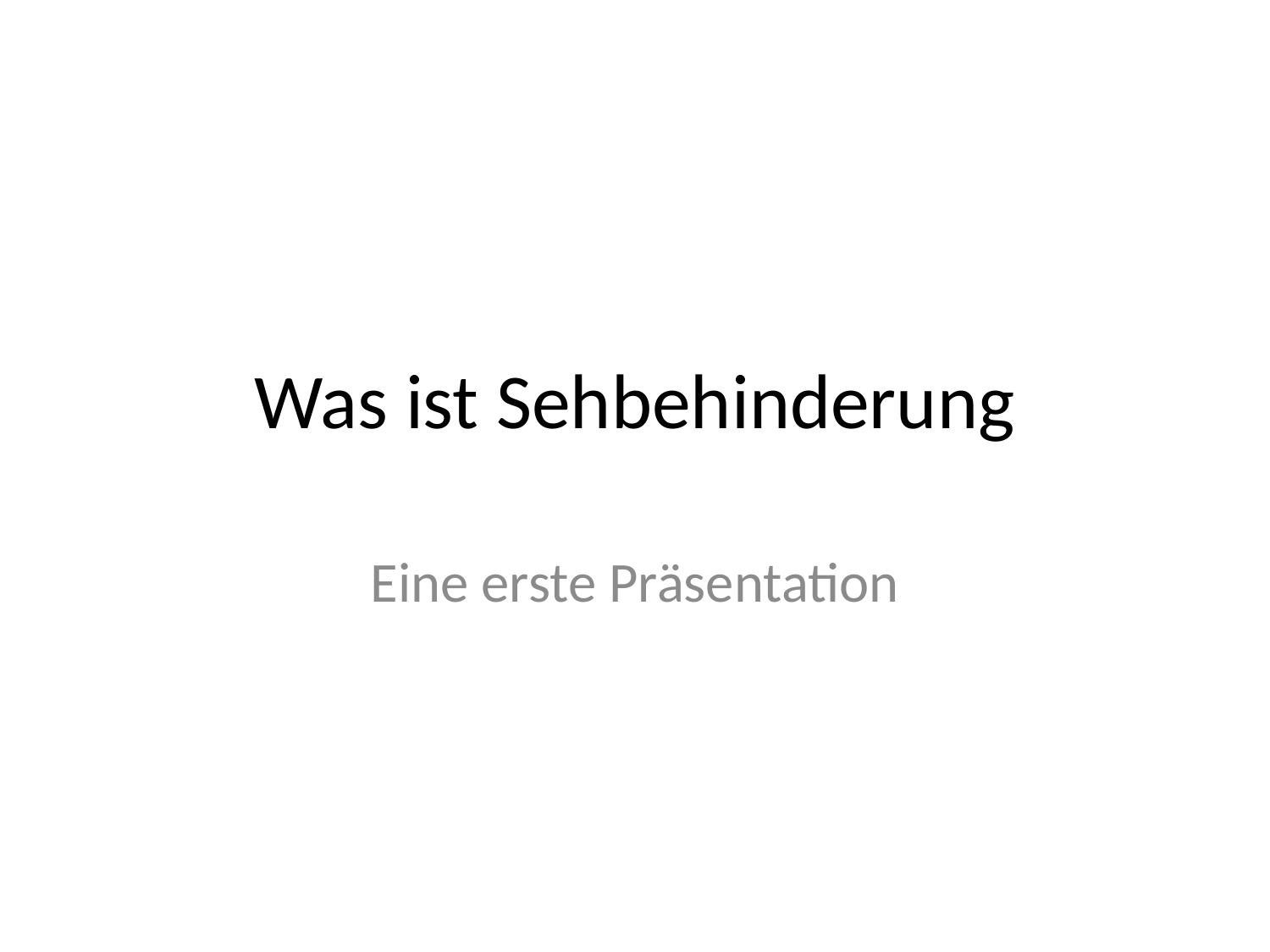

# Was ist Sehbehinderung
Eine erste Präsentation